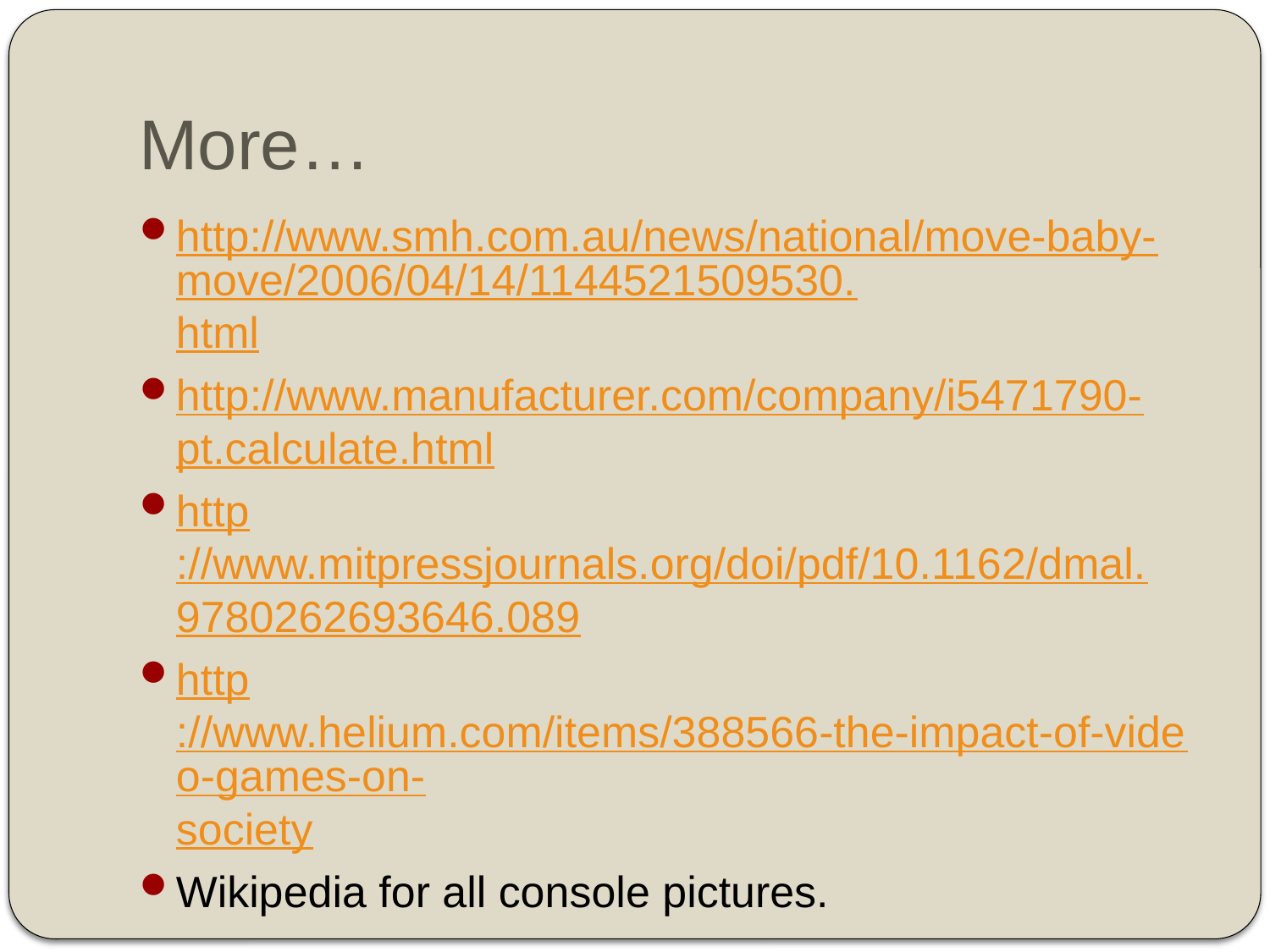

# More…
http://www.smh.com.au/news/national/move-baby-move/2006/04/14/1144521509530.html
http://www.manufacturer.com/company/i5471790-pt.calculate.html
http://www.mitpressjournals.org/doi/pdf/10.1162/dmal.9780262693646.089
http://www.helium.com/items/388566-the-impact-of-video-games-on-society
Wikipedia for all console pictures.